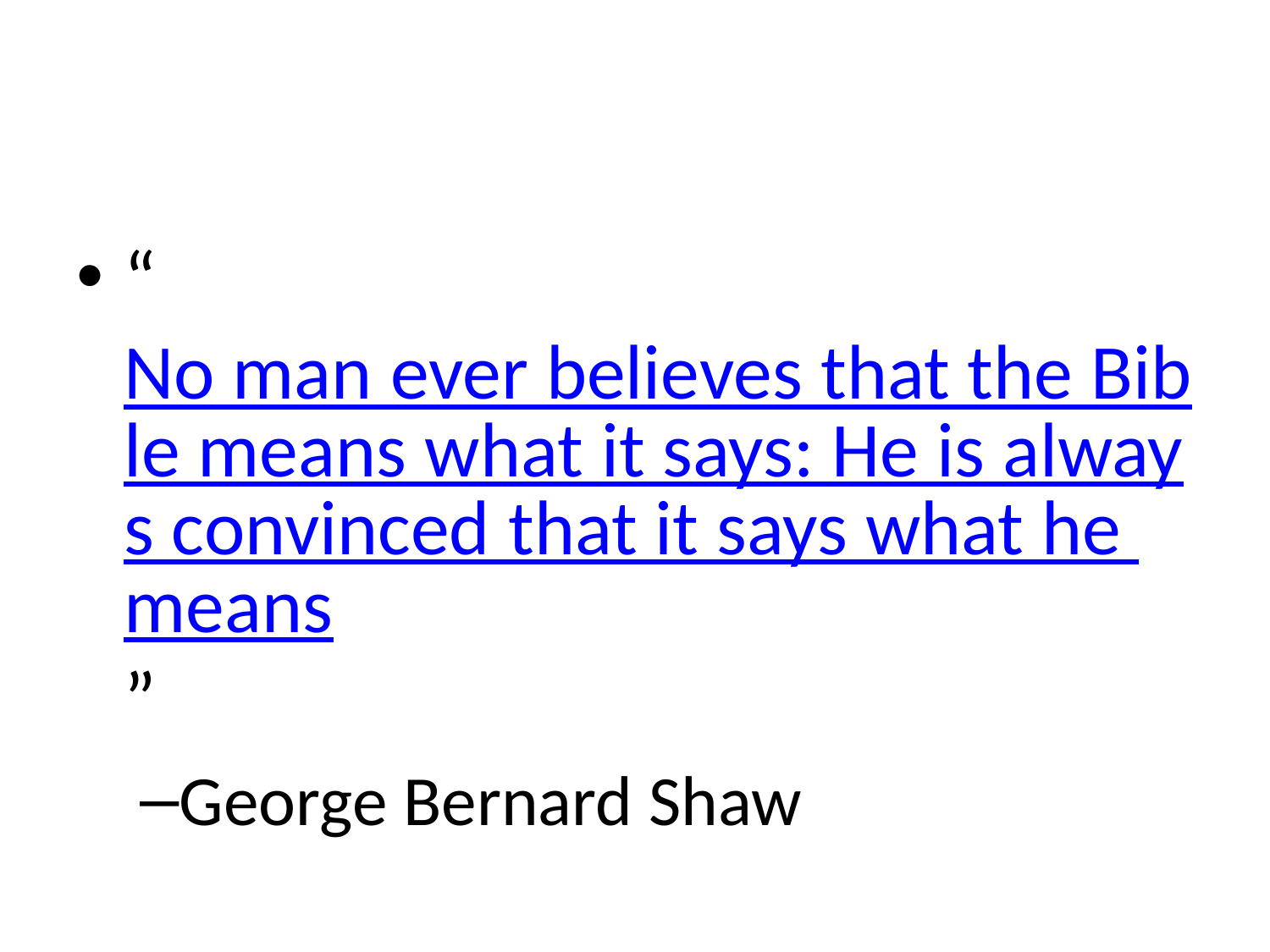

#
“No man ever believes that the Bible means what it says: He is always convinced that it says what he means”
George Bernard Shaw